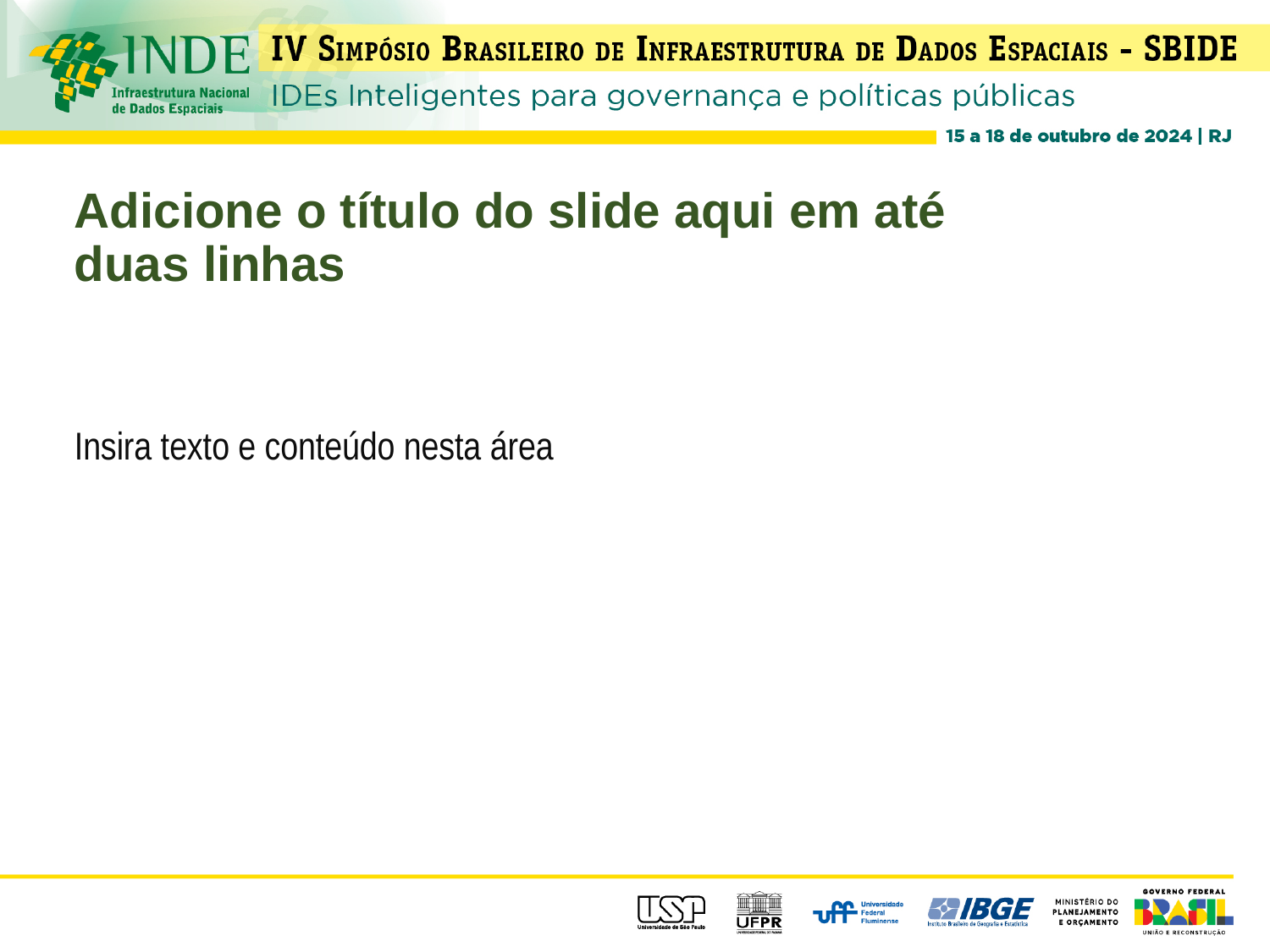

Adicione o título do slide aqui em até
duas linhas
Insira texto e conteúdo nesta área